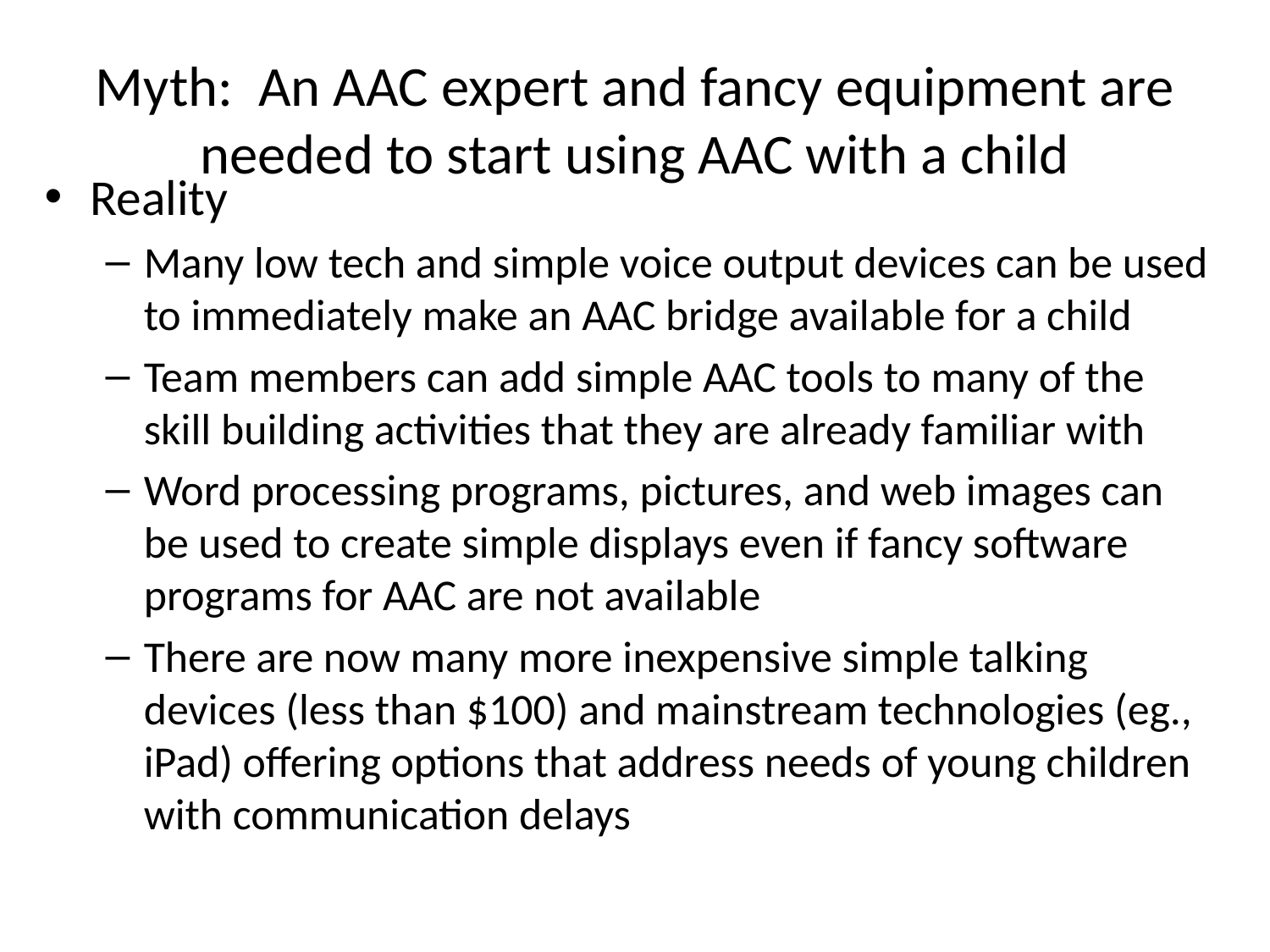

# Myth:  An AAC expert and fancy equipment are needed to start using AAC with a child
Reality
Many low tech and simple voice output devices can be used to immediately make an AAC bridge available for a child
Team members can add simple AAC tools to many of the skill building activities that they are already familiar with
Word processing programs, pictures, and web images can be used to create simple displays even if fancy software programs for AAC are not available
There are now many more inexpensive simple talking devices (less than $100) and mainstream technologies (eg., iPad) offering options that address needs of young children with communication delays